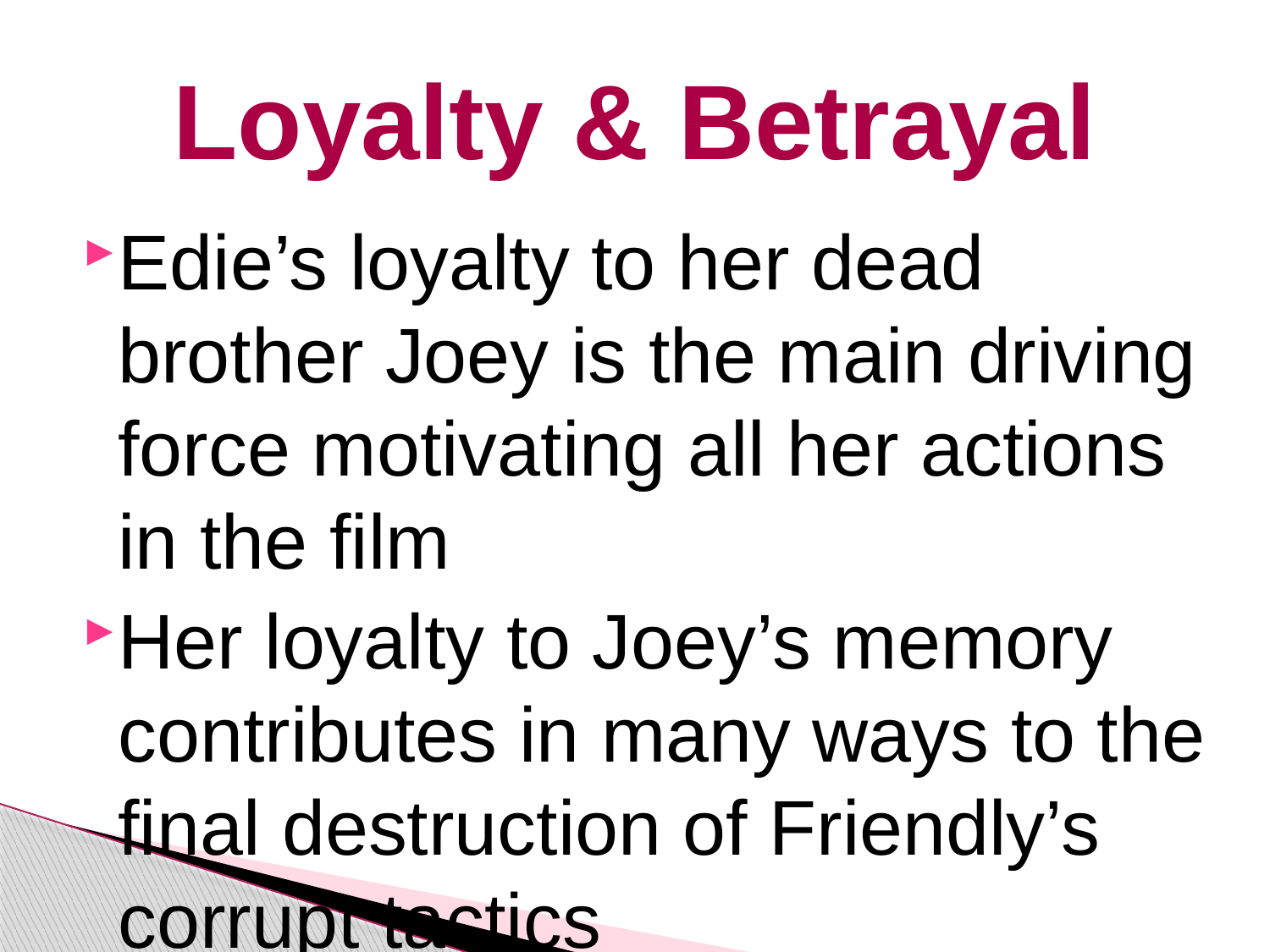

# Loyalty & Betrayal
Edie’s loyalty to her dead brother Joey is the main driving force motivating all her actions in the film
Her loyalty to Joey’s memory contributes in many ways to the final destruction of Friendly’s corrupt tactics